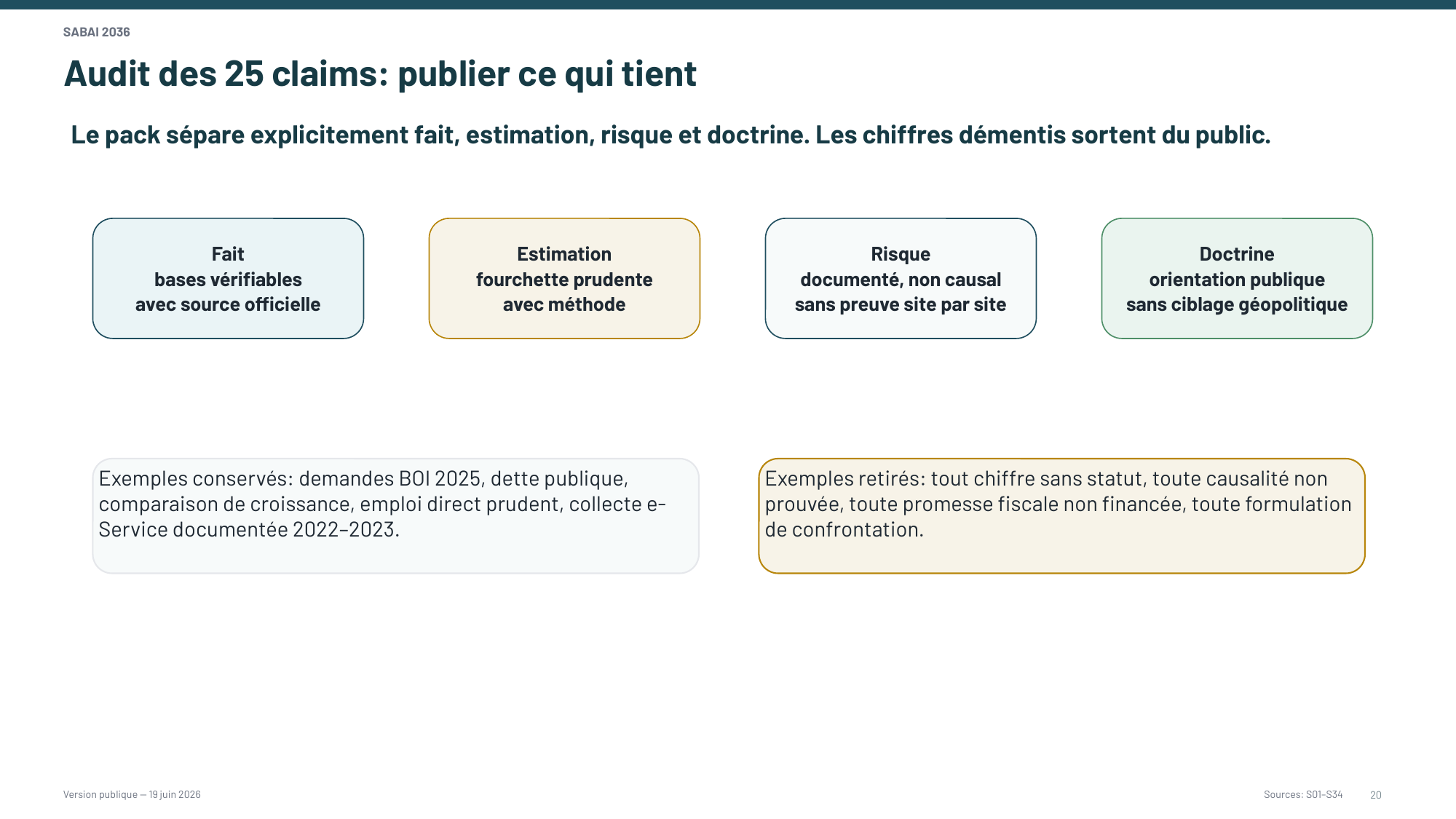

SABAI 2036
Audit des 25 claims: publier ce qui tient
Le pack sépare explicitement fait, estimation, risque et doctrine. Les chiffres démentis sortent du public.
Fait
bases vérifiables
avec source officielle
Estimation
fourchette prudente
avec méthode
Risque
documenté, non causal
sans preuve site par site
Doctrine
orientation publique
sans ciblage géopolitique
Exemples conservés: demandes BOI 2025, dette publique, comparaison de croissance, emploi direct prudent, collecte e-Service documentée 2022–2023.
Exemples retirés: tout chiffre sans statut, toute causalité non prouvée, toute promesse fiscale non financée, toute formulation de confrontation.
20
Version publique — 19 juin 2026
Sources: S01–S34